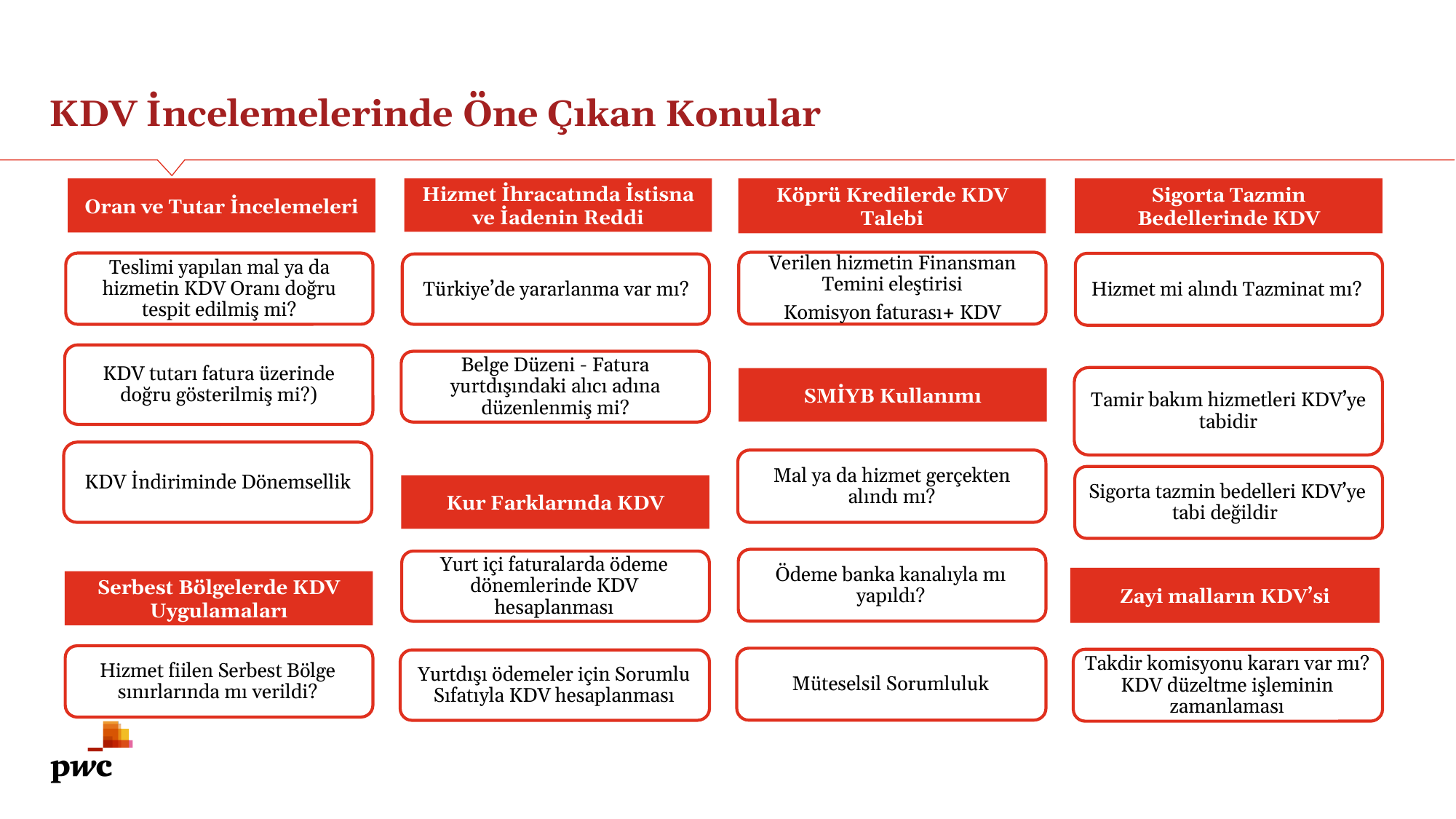

# KDV İncelemelerinde Öne Çıkan Konular
Hizmet İhracatında İstisna ve İadenin Reddi
Oran ve Tutar İncelemeleri
Köprü Kredilerde KDV Talebi
Sigorta Tazmin Bedellerinde KDV
Verilen hizmetin Finansman Temini eleştirisi
Komisyon faturası+ KDV
Teslimi yapılan mal ya da hizmetin KDV Oranı doğru tespit edilmiş mi?
Hizmet mi alındı Tazminat mı?
Türkiye’de yararlanma var mı?
KDV tutarı fatura üzerinde doğru gösterilmiş mi?)

Belge Düzeni - Fatura yurtdışındaki alıcı adına düzenlenmiş mi?

Tamir bakım hizmetleri KDV’ye tabidir

SMİYB Kullanımı
KDV İndiriminde Dönemsellik

Mal ya da hizmet gerçekten alındı mı?

Sigorta tazmin bedelleri KDV’ye tabi değildir
Kur Farklarında KDV

Ödeme banka kanalıyla mı yapıldı?

Yurt içi faturalarda ödeme dönemlerinde KDV hesaplanması
Zayi malların KDV’si
Serbest Bölgelerde KDV Uygulamaları

Hizmet fiilen Serbest Bölge sınırlarında mı verildi?

Müteselsil Sorumluluk

Takdir komisyonu kararı var mı? KDV düzeltme işleminin zamanlaması

Yurtdışı ödemeler için Sorumlu Sıfatıyla KDV hesaplanması